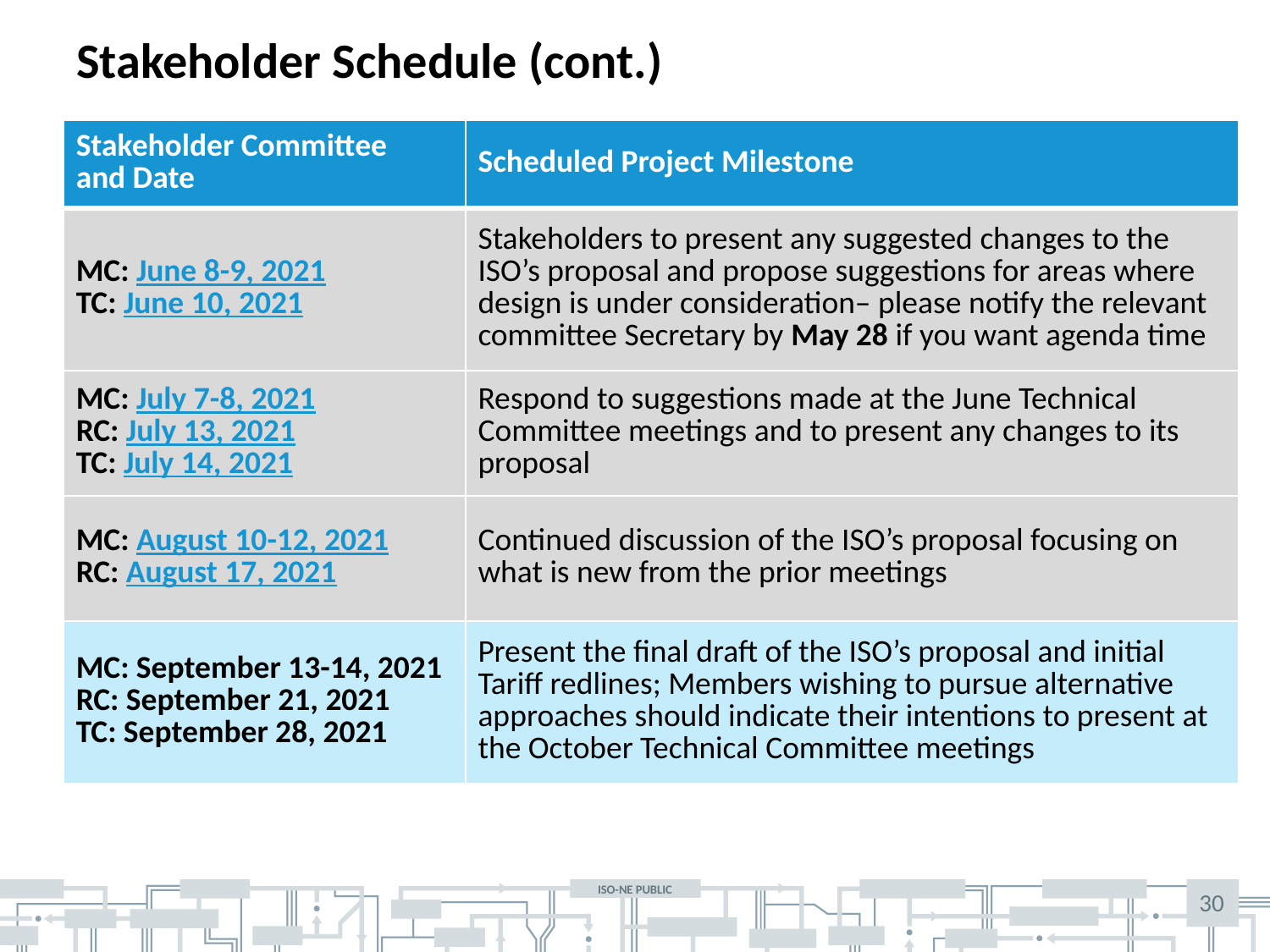

# Stakeholder Schedule (cont.)
| Stakeholder Committee and Date | Scheduled Project Milestone |
| --- | --- |
| MC: June 8-9, 2021 TC: June 10, 2021 | Stakeholders to present any suggested changes to the ISO’s proposal and propose suggestions for areas where design is under consideration– please notify the relevant committee Secretary by May 28 if you want agenda time |
| MC: July 7-8, 2021 RC: July 13, 2021 TC: July 14, 2021 | Respond to suggestions made at the June Technical Committee meetings and to present any changes to its proposal |
| MC: August 10-12, 2021 RC: August 17, 2021 | Continued discussion of the ISO’s proposal focusing on what is new from the prior meetings |
| MC: September 13-14, 2021 RC: September 21, 2021 TC: September 28, 2021 | Present the final draft of the ISO’s proposal and initial Tariff redlines; Members wishing to pursue alternative approaches should indicate their intentions to present at the October Technical Committee meetings |
30